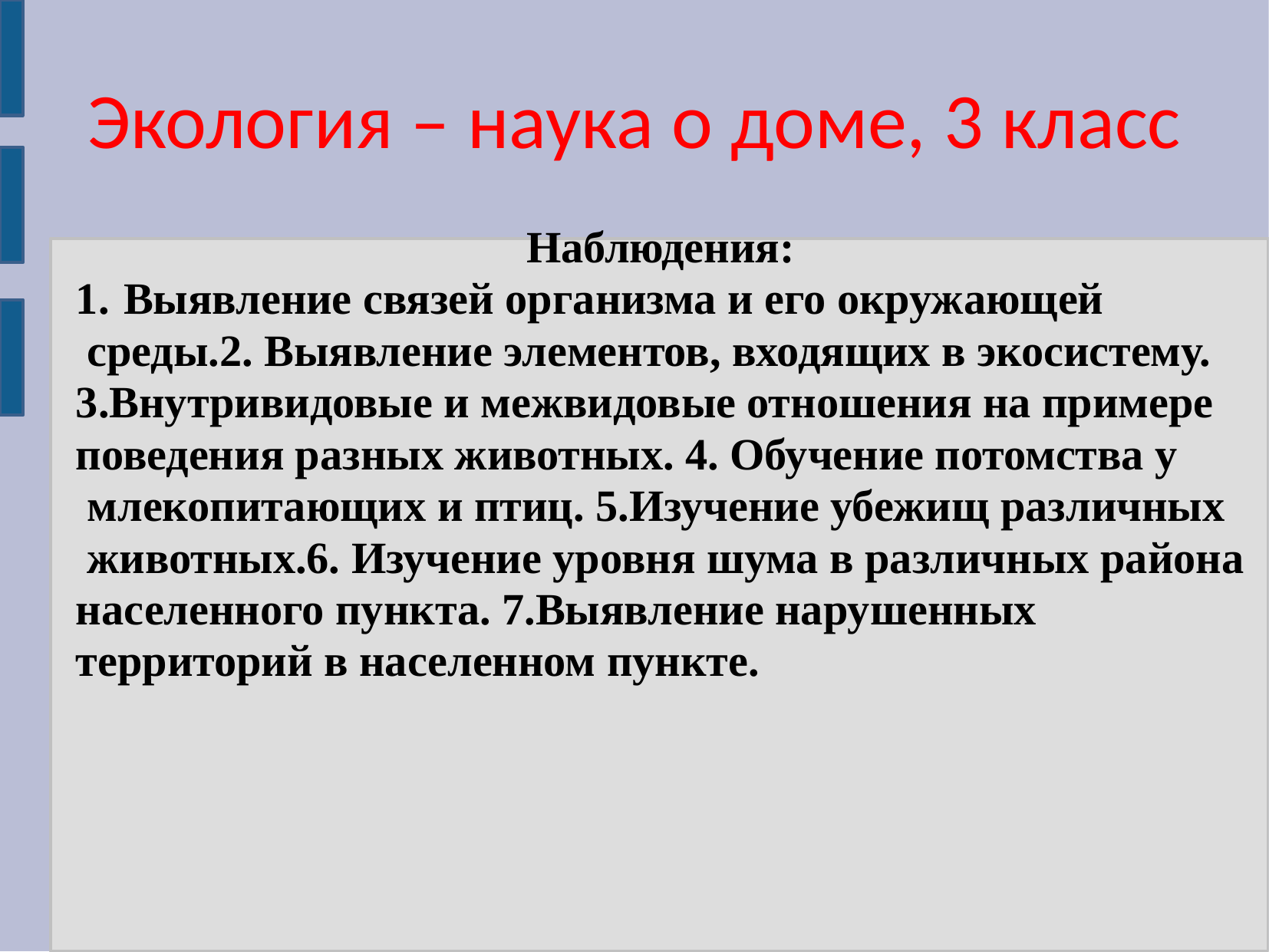

Экология – наука о доме, 3 класс
Наблюдения:
Выявление связей организма и его окружающей
 среды.2. Выявление элементов, входящих в экосистему.
3.Внутривидовые и межвидовые отношения на примере
поведения разных животных. 4. Обучение потомства у
 млекопитающих и птиц. 5.Изучение убежищ различных
 животных.6. Изучение уровня шума в различных района
населенного пункта. 7.Выявление нарушенных
территорий в населенном пункте.